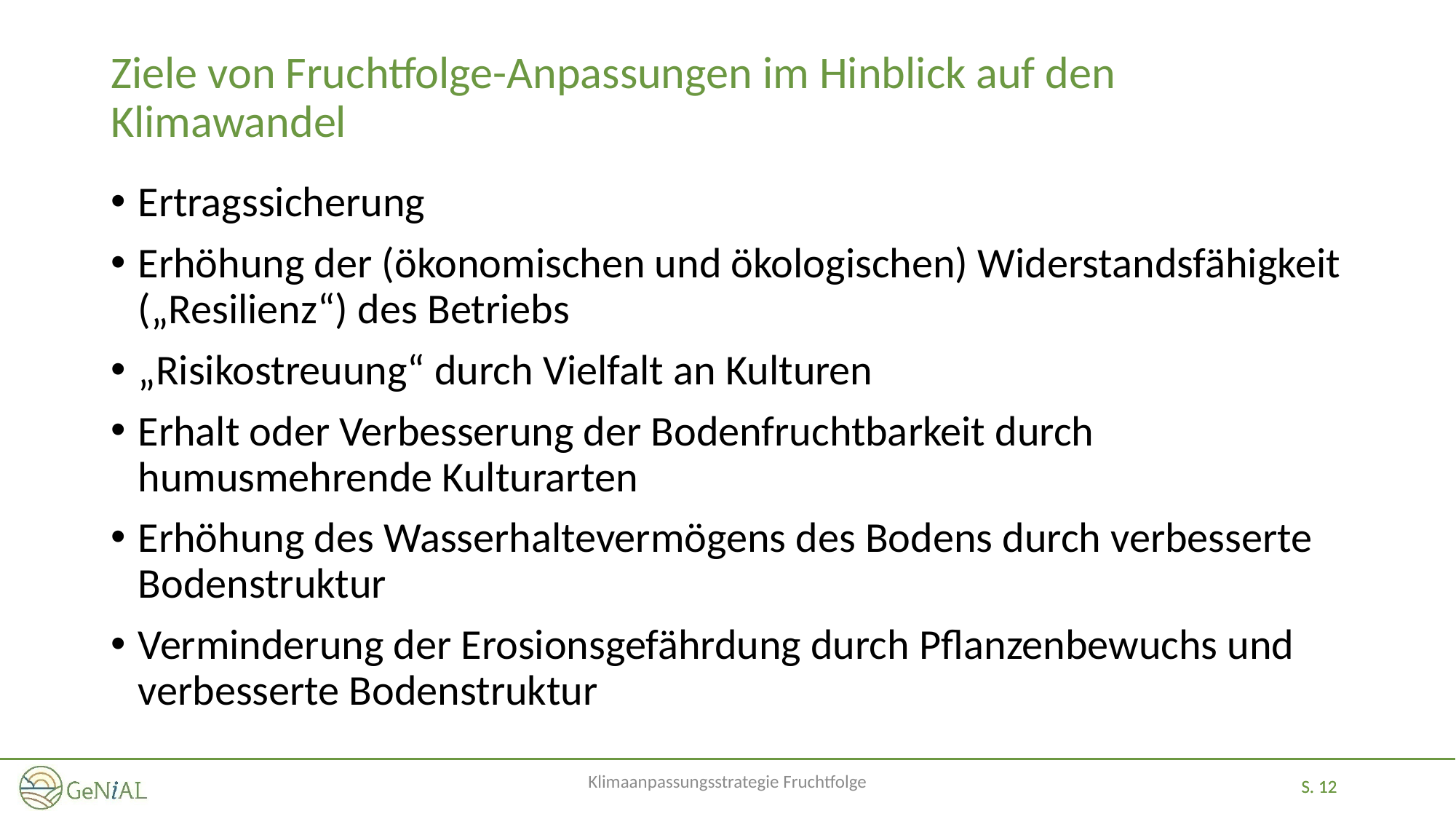

# Ziele von Fruchtfolge-Anpassungen im Hinblick auf den Klimawandel
Ertragssicherung
Erhöhung der (ökonomischen und ökologischen) Widerstandsfähigkeit („Resilienz“) des Betriebs
„Risikostreuung“ durch Vielfalt an Kulturen
Erhalt oder Verbesserung der Bodenfruchtbarkeit durch humusmehrende Kulturarten
Erhöhung des Wasserhaltevermögens des Bodens durch verbesserte Bodenstruktur
Verminderung der Erosionsgefährdung durch Pflanzenbewuchs und verbesserte Bodenstruktur

Klimaanpassungsstrategie Fruchtfolge